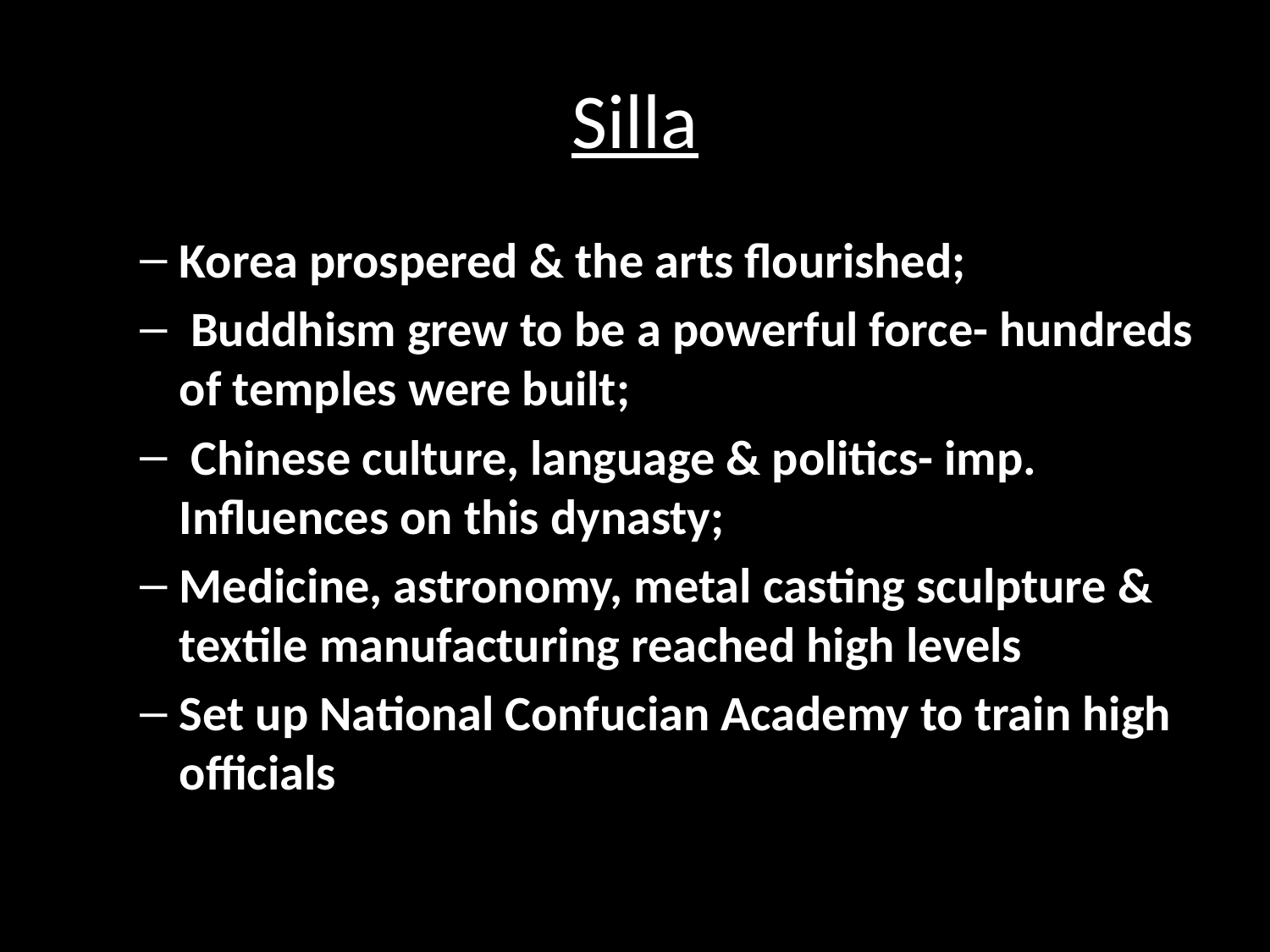

# Silla
Korea prospered & the arts flourished;
 Buddhism grew to be a powerful force- hundreds of temples were built;
 Chinese culture, language & politics- imp. Influences on this dynasty;
Medicine, astronomy, metal casting sculpture & textile manufacturing reached high levels
Set up National Confucian Academy to train high officials